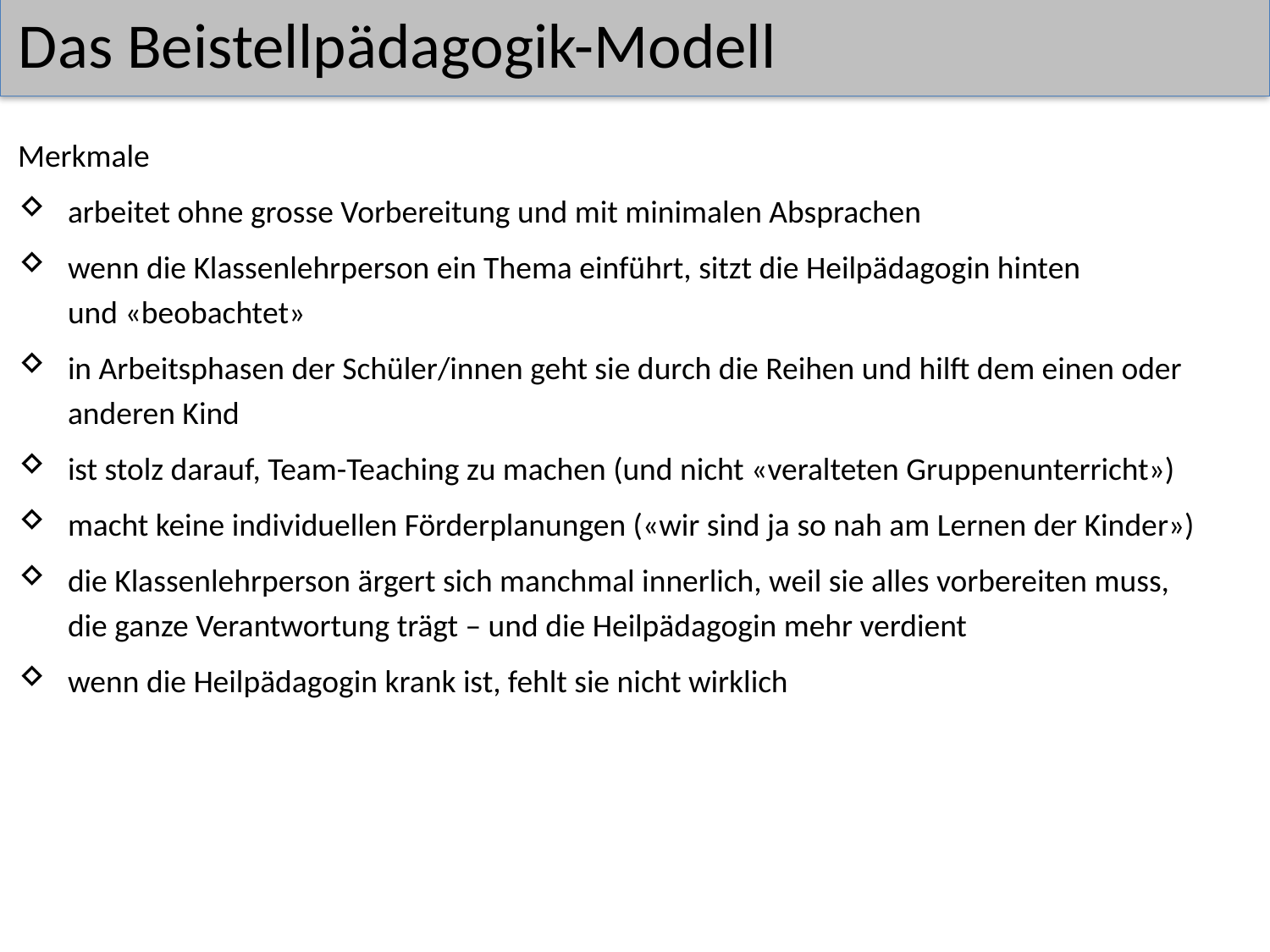

Das Beistellpädagogik-Modell
Merkmale
arbeitet ohne grosse Vorbereitung und mit minimalen Absprachen
wenn die Klassenlehrperson ein Thema einführt, sitzt die Heilpädagogin hinten
und «beobachtet»
in Arbeitsphasen der Schüler/innen geht sie durch die Reihen und hilft dem einen oder
anderen Kind
ist stolz darauf, Team-Teaching zu machen (und nicht «veralteten Gruppenunterricht»)
macht keine individuellen Förderplanungen («wir sind ja so nah am Lernen der Kinder»)
die Klassenlehrperson ärgert sich manchmal innerlich, weil sie alles vorbereiten muss,
die ganze Verantwortung trägt – und die Heilpädagogin mehr verdient
wenn die Heilpädagogin krank ist, fehlt sie nicht wirklich